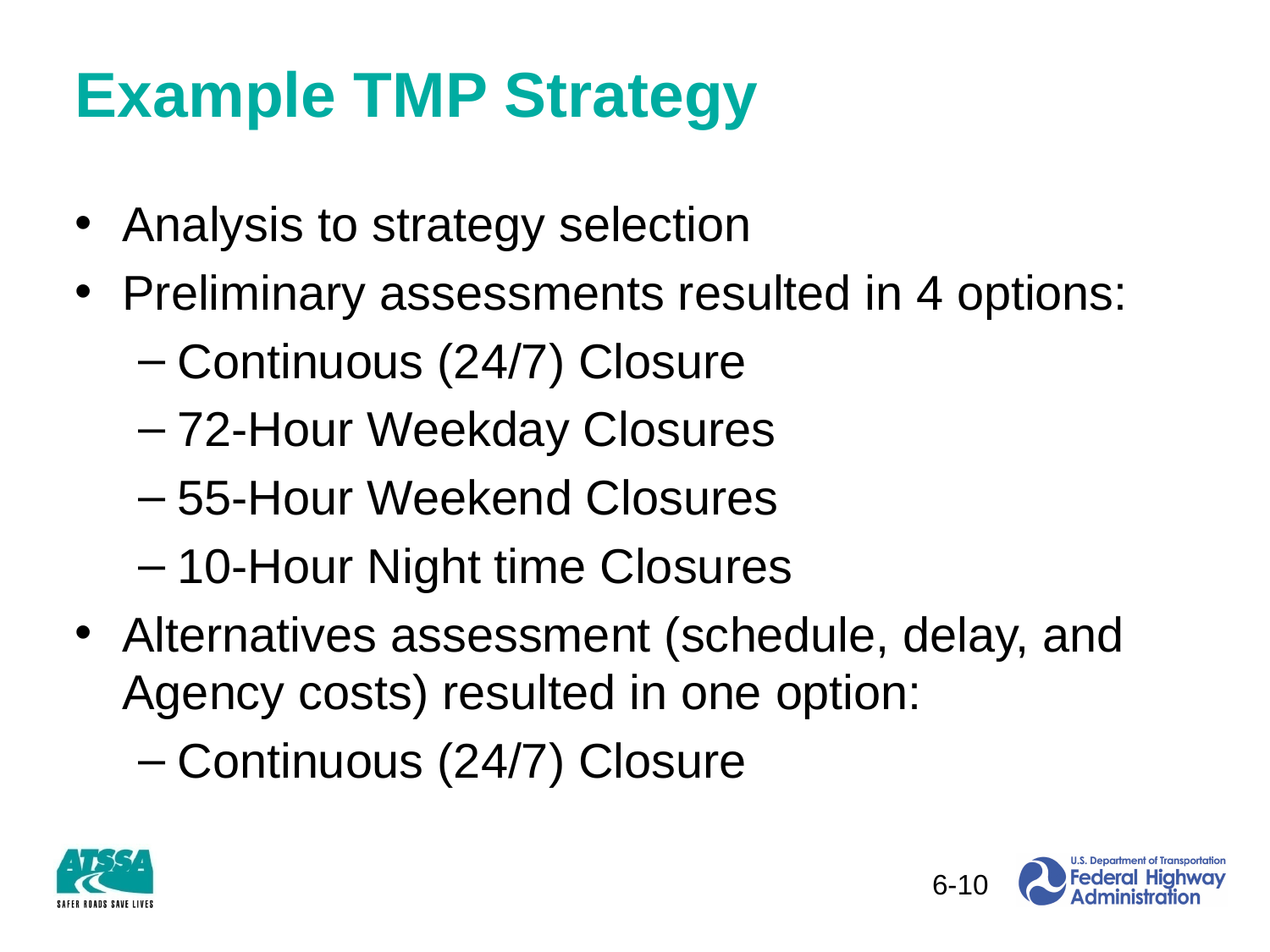

# Example TMP Strategy
Analysis to strategy selection
Preliminary assessments resulted in 4 options:
Continuous (24/7) Closure
72-Hour Weekday Closures
55-Hour Weekend Closures
10-Hour Night time Closures
Alternatives assessment (schedule, delay, and Agency costs) resulted in one option:
Continuous (24/7) Closure